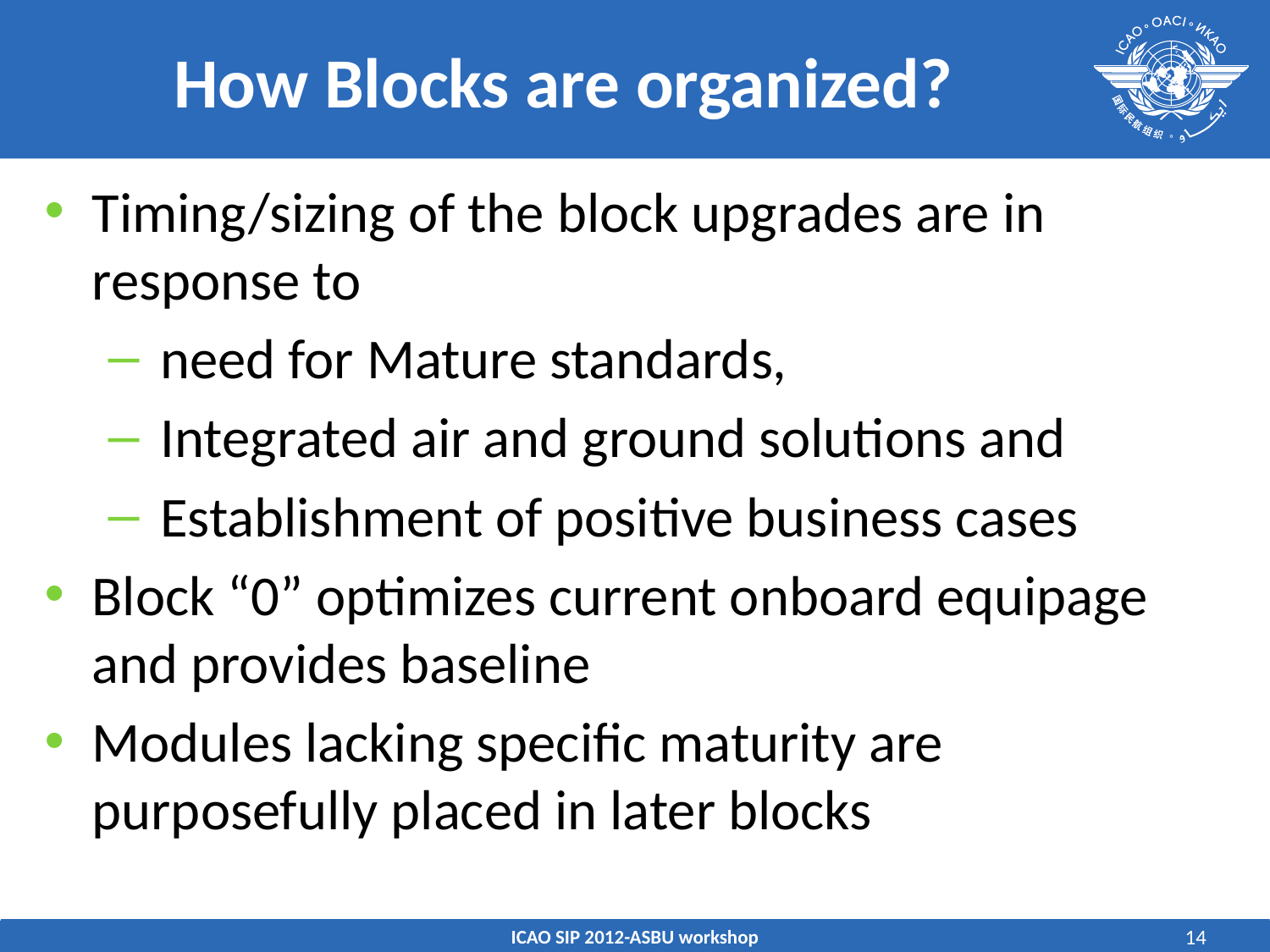

# How Blocks are organized?
Timing/sizing of the block upgrades are in response to
 need for Mature standards,
 Integrated air and ground solutions and
 Establishment of positive business cases
Block “0” optimizes current onboard equipage and provides baseline
Modules lacking specific maturity are purposefully placed in later blocks
ICAO SIP 2012-ASBU workshop
14